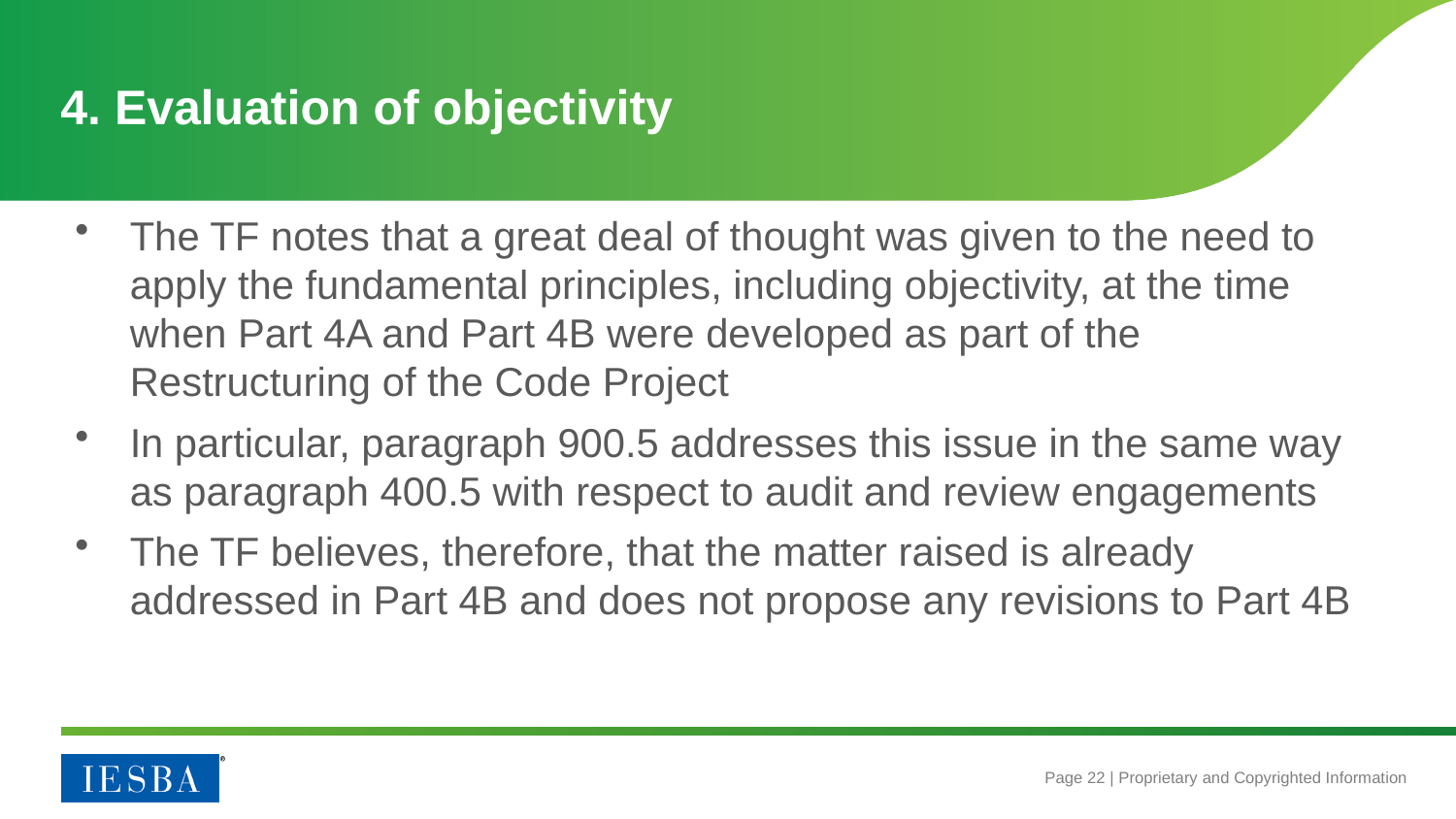

# 4. Evaluation of objectivity
The TF notes that a great deal of thought was given to the need to apply the fundamental principles, including objectivity, at the time when Part 4A and Part 4B were developed as part of the Restructuring of the Code Project
In particular, paragraph 900.5 addresses this issue in the same way as paragraph 400.5 with respect to audit and review engagements
The TF believes, therefore, that the matter raised is already addressed in Part 4B and does not propose any revisions to Part 4B